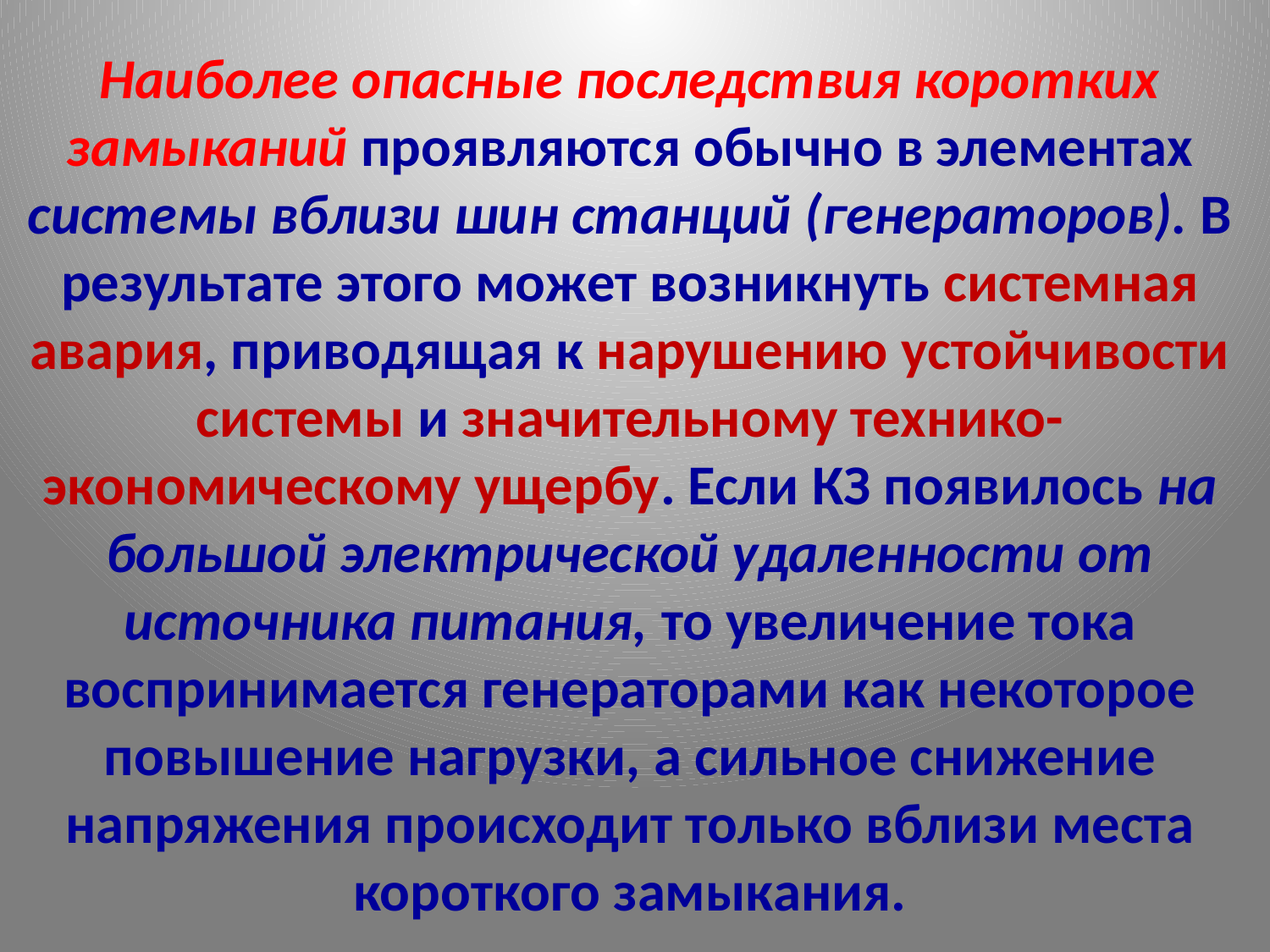

# Наиболее опасные последствия коротких замыканий проявляются обычно в элементах системы вблизи шин станций (генераторов). В результате этого может возникнуть системная авария, приводящая к нарушению устойчивости системы и значительному технико-экономическому ущербу. Если КЗ появилось на большой электрической удаленности от источника питания, то увеличение тока воспринимается генераторами как некоторое повышение нагрузки, а сильное снижение напряжения происходит только вблизи места короткого замыкания.